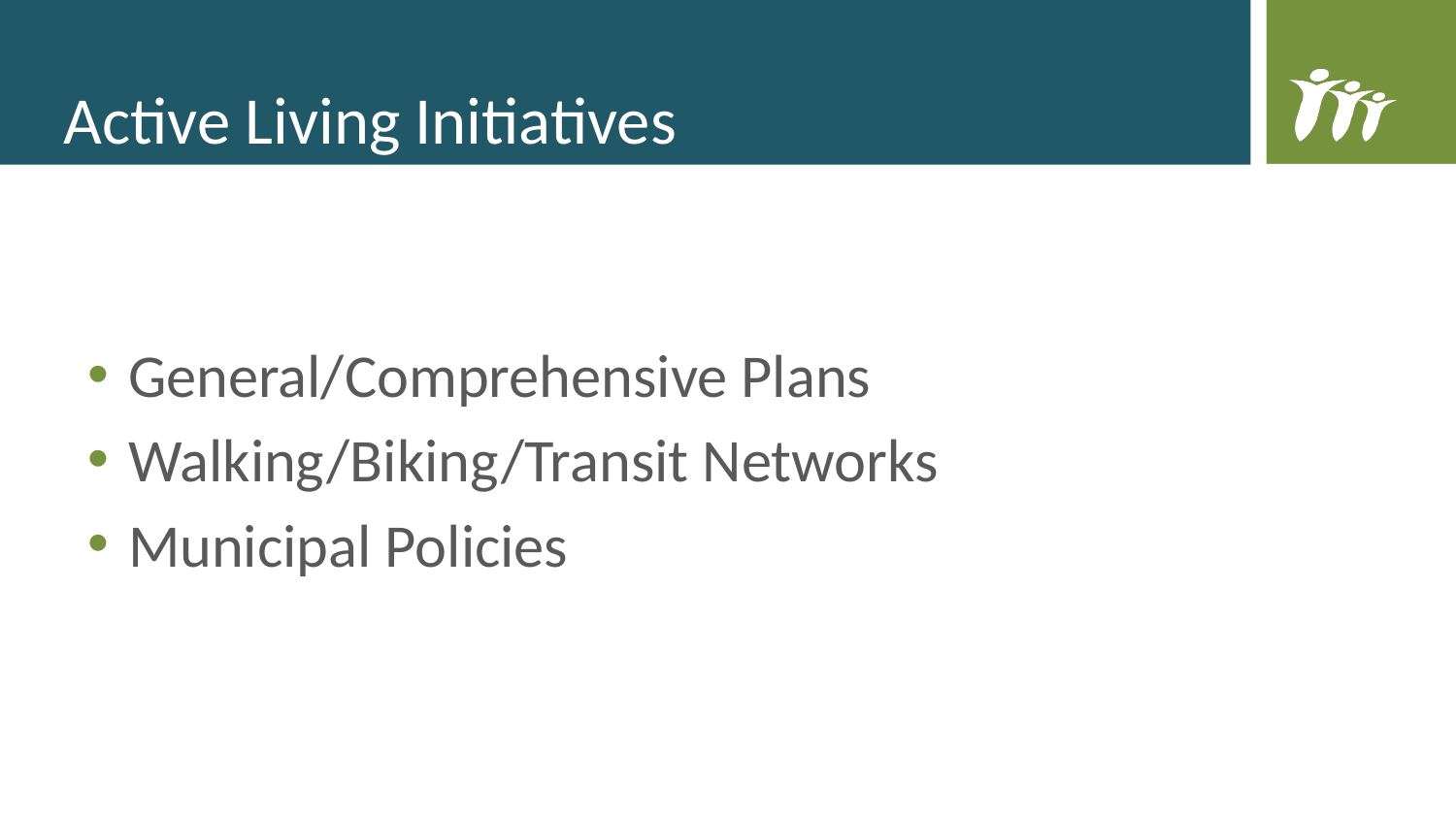

# Active Living Initiatives

General/Comprehensive Plans
Walking/Biking/Transit Networks
Municipal Policies